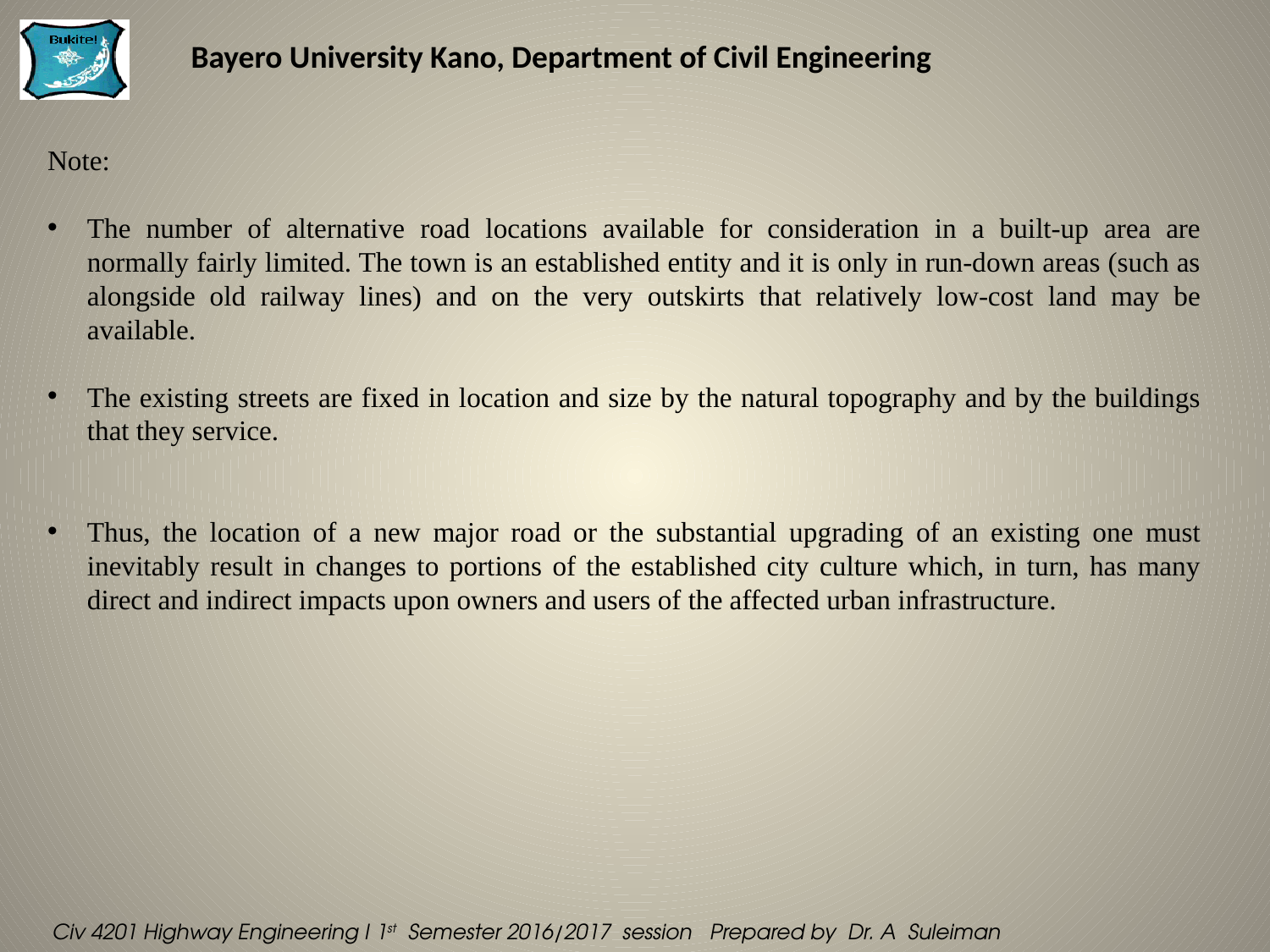

Note:

The number of alternative road locations available for consideration in a built-up area are normally fairly limited. The town is an established entity and it is only in run-down areas (such as alongside old railway lines) and on the very outskirts that relatively low-cost land may be available.

The existing streets are fixed in location and size by the natural topography and by the buildings that they service.

Thus, the location of a new major road or the substantial upgrading of an existing one must inevitably result in changes to portions of the established city culture which, in turn, has many direct and indirect impacts upon owners and users of the affected urban infrastructure.